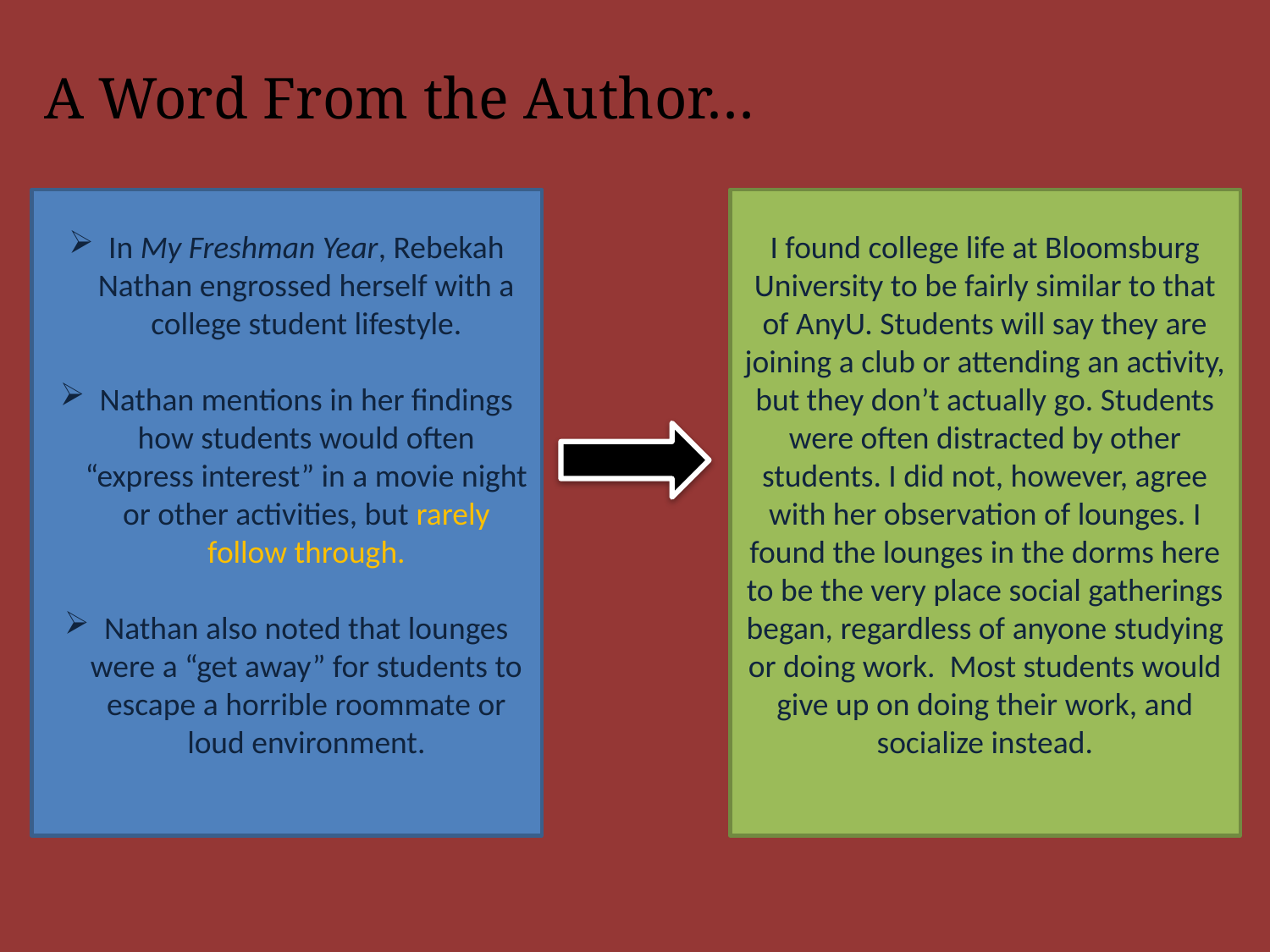

A Word From the Author…
In My Freshman Year, Rebekah Nathan engrossed herself with a college student lifestyle.

Nathan mentions in her findings how students would often “express interest” in a movie night or other activities, but rarely follow through.

Nathan also noted that lounges were a “get away” for students to escape a horrible roommate or loud environment.

I found college life at Bloomsburg University to be fairly similar to that of AnyU. Students will say they are joining a club or attending an activity, but they don’t actually go. Students were often distracted by other students. I did not, however, agree with her observation of lounges. I found the lounges in the dorms here to be the very place social gatherings began, regardless of anyone studying or doing work.  Most students would give up on doing their work, and socialize instead.